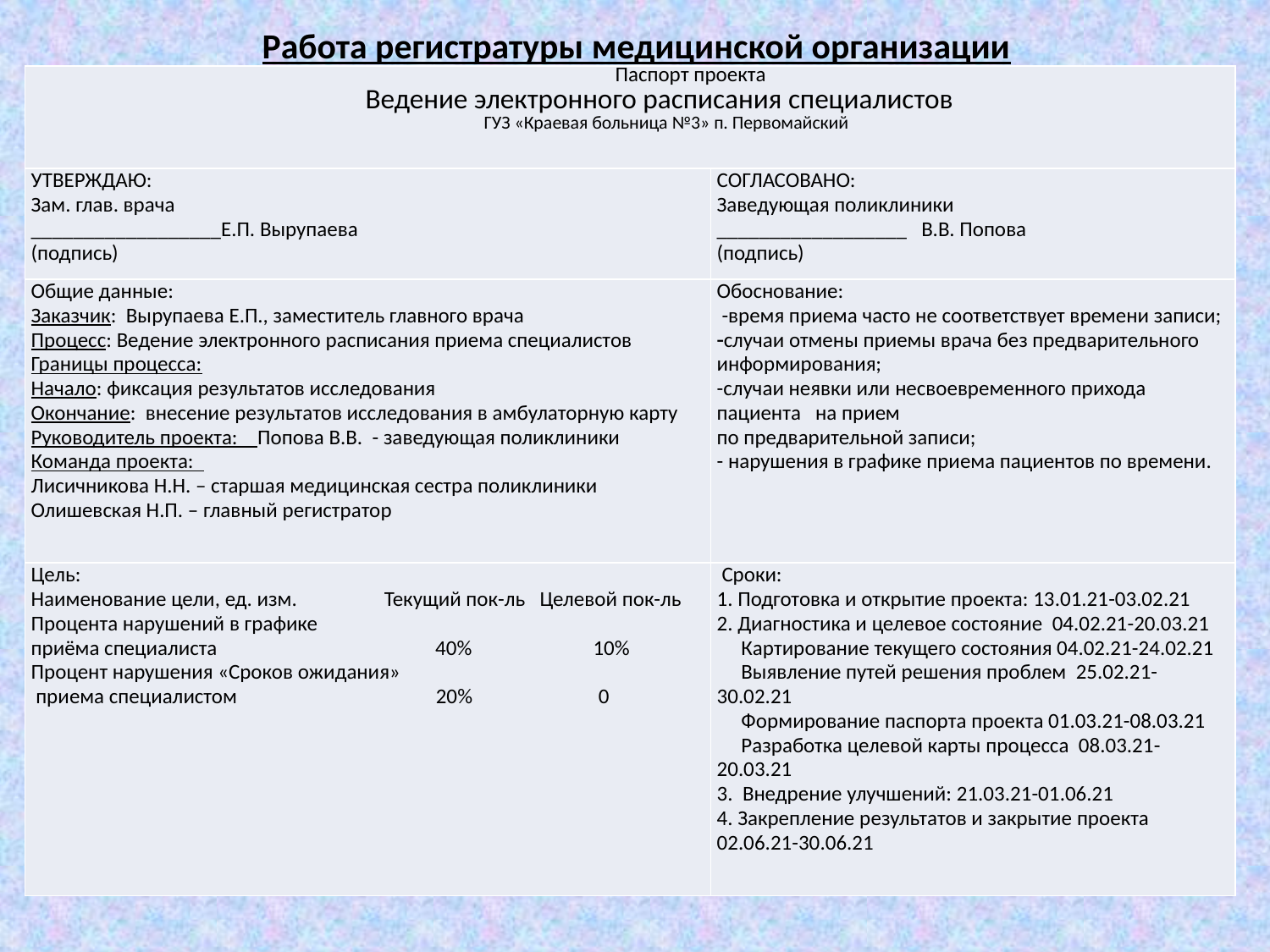

# Работа регистратуры медицинской организации
| Паспорт проекта Ведение электронного расписания специалистов  ГУЗ «Краевая больница №3» п. Первомайский |  |
| --- | --- |
| УТВЕРЖДАЮ: Зам. глав. врача \_\_\_\_\_\_\_\_\_\_\_\_\_\_\_\_\_\_Е.П. Вырупаева (подпись) | СОГЛАСОВАНО: Заведующая поликлиники \_\_\_\_\_\_\_\_\_\_\_\_\_\_\_\_\_\_ В.В. Попова (подпись) |
| Общие данные: Заказчик: Вырупаева Е.П., заместитель главного врача Процесс: Ведение электронного расписания приема специалистов Границы процесса: Начало: фиксация результатов исследования Окончание: внесение результатов исследования в амбулаторную карту Руководитель проекта: Попова В.В. - заведующая поликлиники Команда проекта: Лисичникова Н.Н. – старшая медицинская сестра поликлиники Олишевская Н.П. – главный регистратор | Обоснование:  -время приема часто не соответствует времени записи; случаи отмены приемы врача без предварительного информирования; -случаи неявки или несвоевременного прихода пациента на прием по предварительной записи; - нарушения в графике приема пациентов по времени. |
| Цель: Наименование цели, ед. изм. Текущий пок-ль Целевой пок-ль Процента нарушений в графике приёма специалиста 40% 10% Процент нарушения «Сроков ожидания» приема специалистом 20% 0 | Сроки: 1. Подготовка и открытие проекта: 13.01.21-03.02.21 2. Диагностика и целевое состояние 04.02.21-20.03.21 Картирование текущего состояния 04.02.21-24.02.21 Выявление путей решения проблем 25.02.21-30.02.21 Формирование паспорта проекта 01.03.21-08.03.21 Разработка целевой карты процесса 08.03.21-20.03.21 3. Внедрение улучшений: 21.03.21-01.06.21 4. Закрепление результатов и закрытие проекта 02.06.21-30.06.21 |